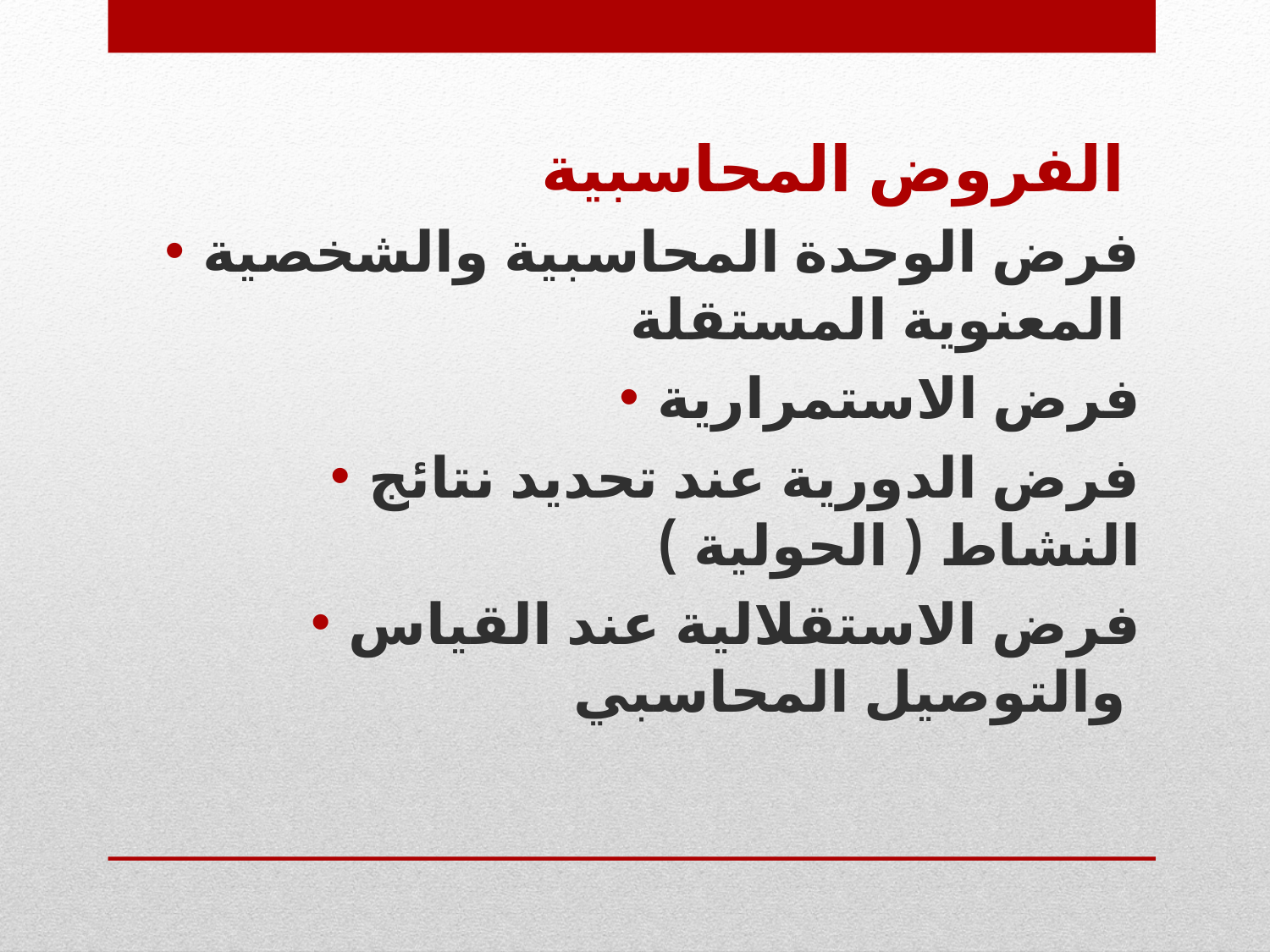

الفروض المحاسبية
فرض الوحدة المحاسبية والشخصية المعنوية المستقلة
فرض الاستمرارية
فرض الدورية عند تحديد نتائج النشاط ( الحولية )
فرض الاستقلالية عند القياس والتوصيل المحاسبي